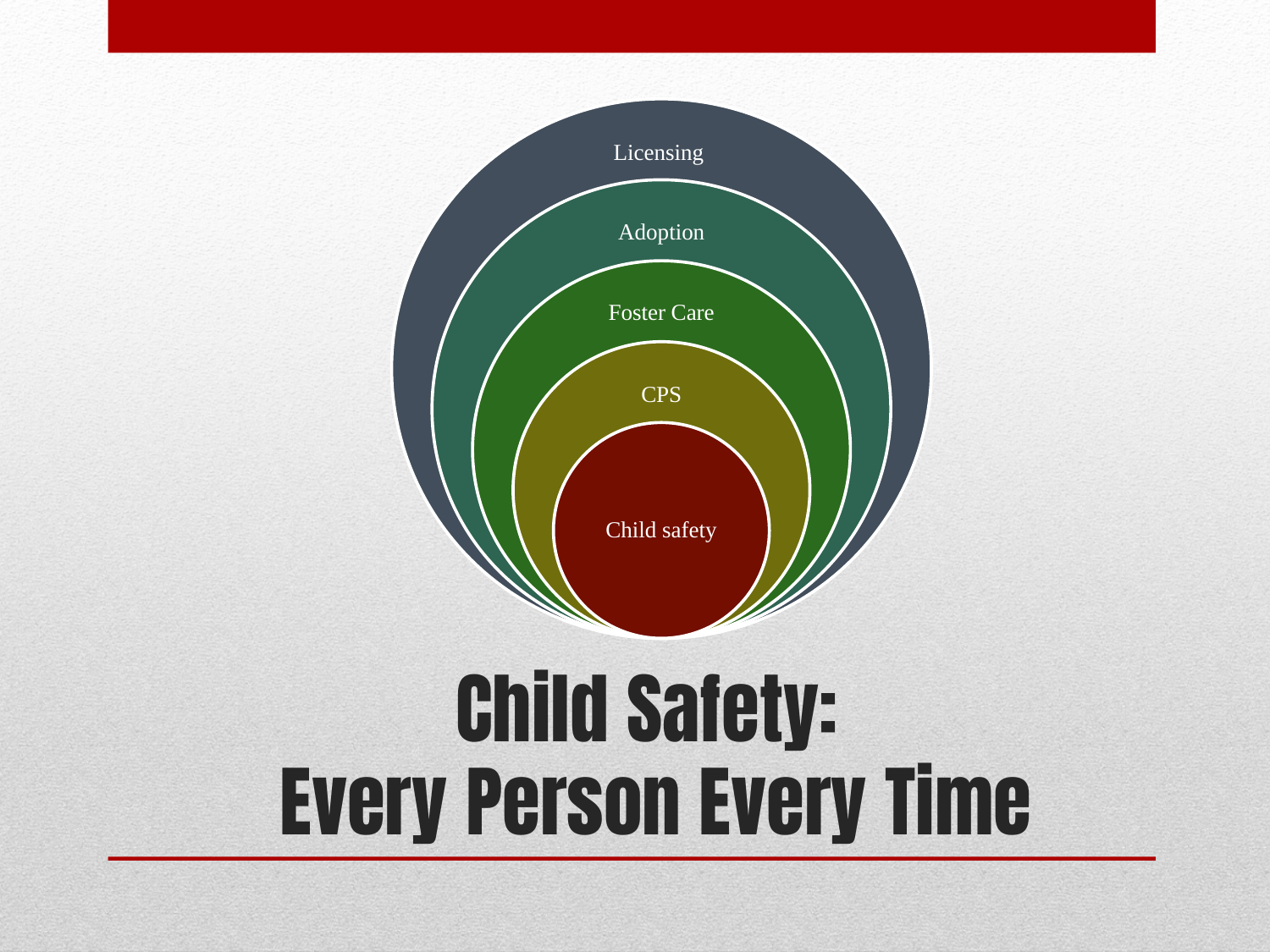

Licensing
Adoption
Foster Care
CPS
Child safety
# Child Safety: Every Person Every Time